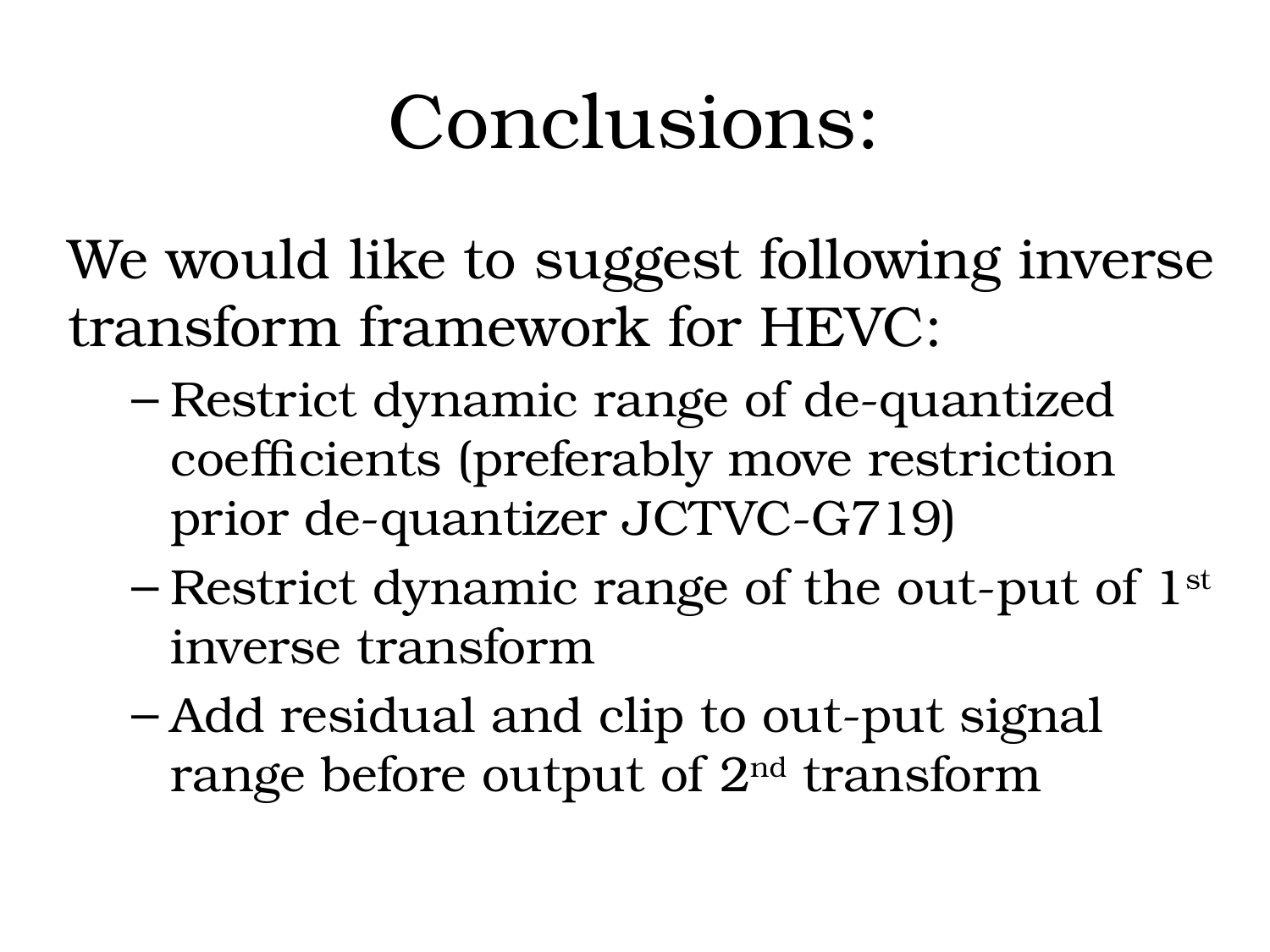

# Conclusions:
We would like to suggest following inverse transform framework for HEVC:
Restrict dynamic range of de-quantized coefficients (preferably move restriction prior de-quantizer JCTVC-G719)
Restrict dynamic range of the out-put of 1st inverse transform
Add residual and clip to out-put signal       range before output of 2nd transform